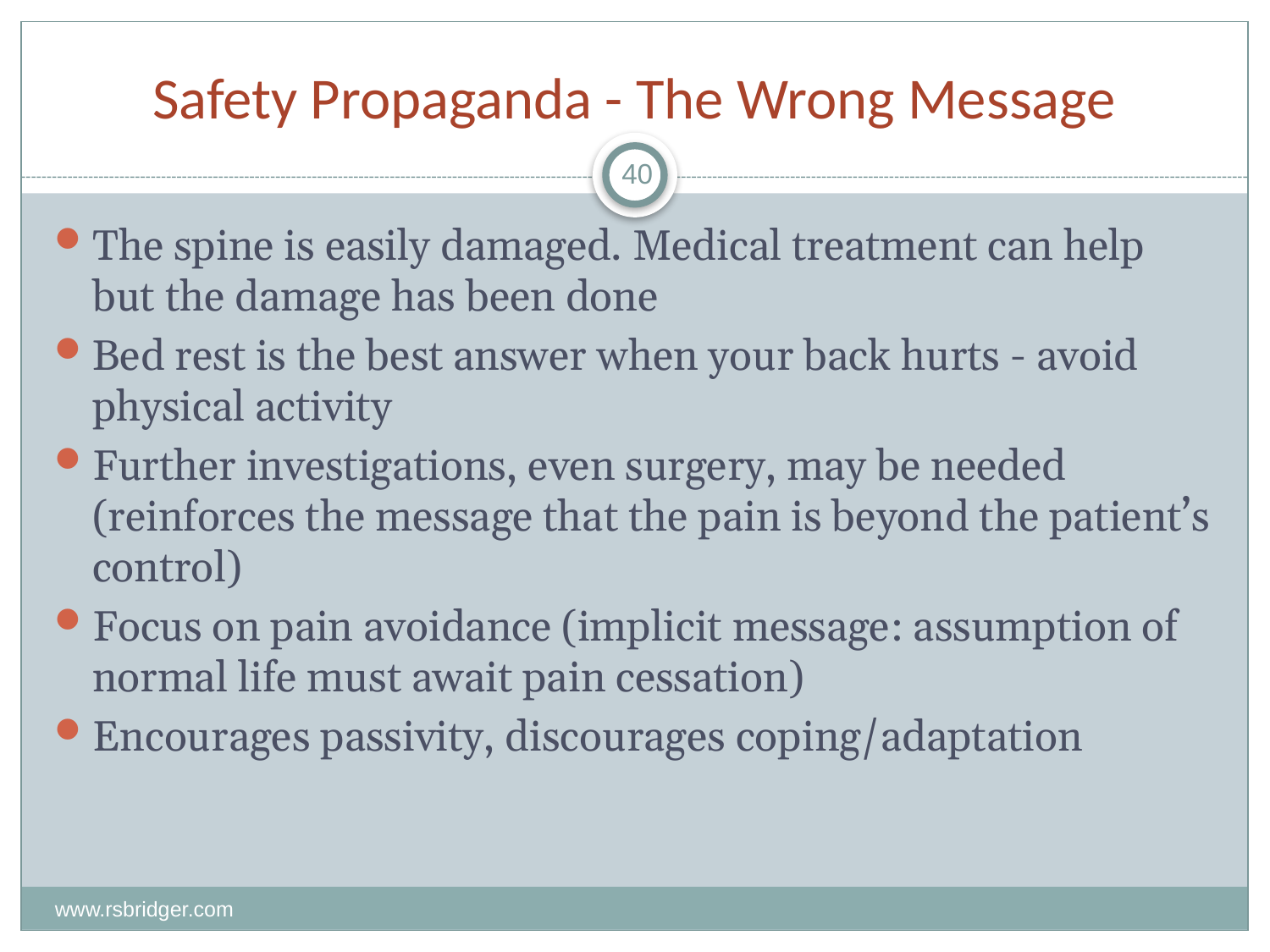

# Safety Propaganda - The Wrong Message
40
The spine is easily damaged. Medical treatment can help but the damage has been done
Bed rest is the best answer when your back hurts - avoid physical activity
Further investigations, even surgery, may be needed (reinforces the message that the pain is beyond the patient’s control)
Focus on pain avoidance (implicit message: assumption of normal life must await pain cessation)
Encourages passivity, discourages coping/adaptation
www.rsbridger.com